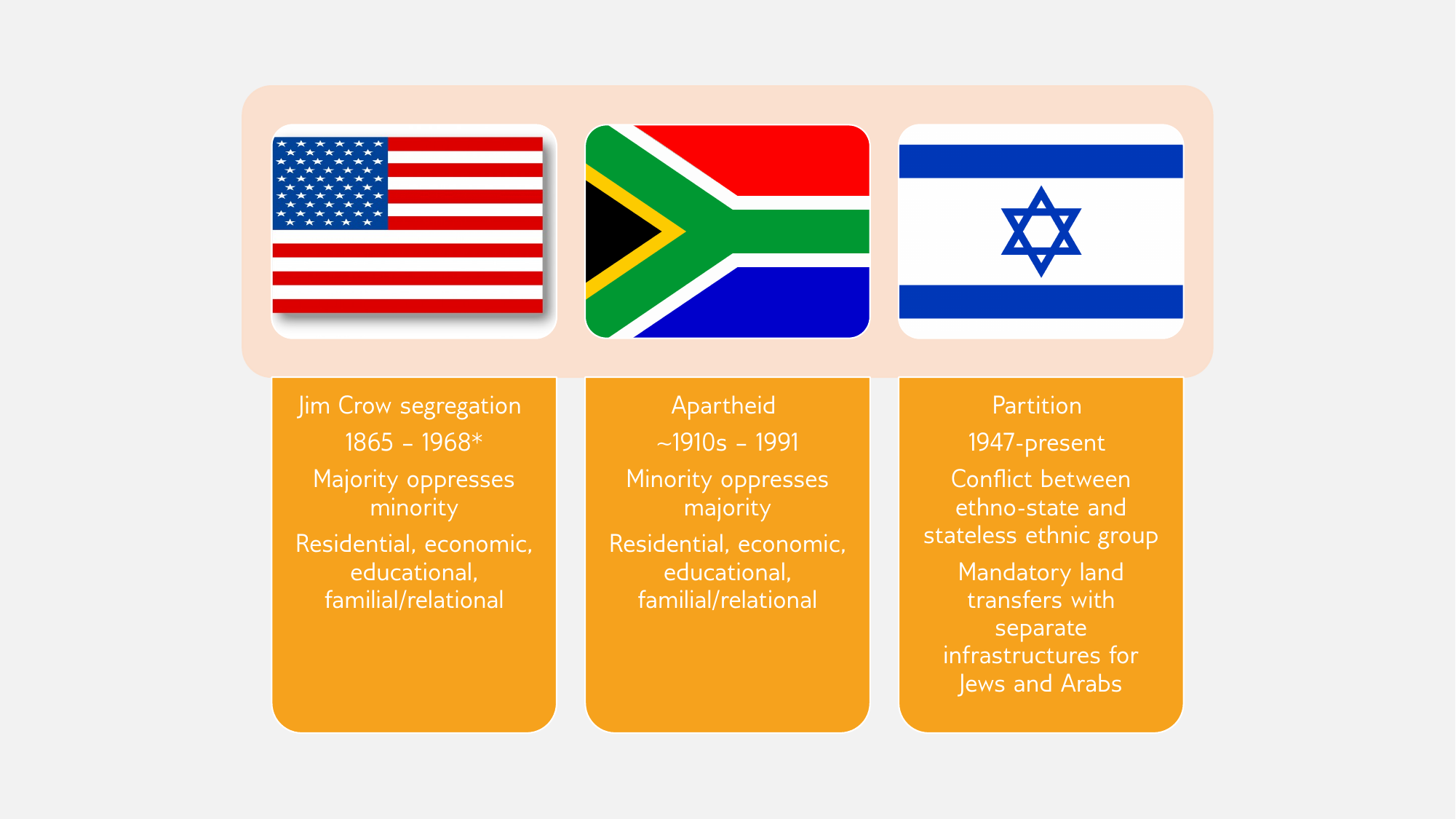

Jim Crow segregation
1865 – 1968*
Majority oppresses minority
Residential, economic, educational, familial/relational
Apartheid
~1910s – 1991
Minority oppresses majority
Residential, economic, educational, familial/relational

Partition
1947-present
Conflict between ethno-state and stateless ethnic group
Mandatory land transfers with separate infrastructures for Jews and Arabs